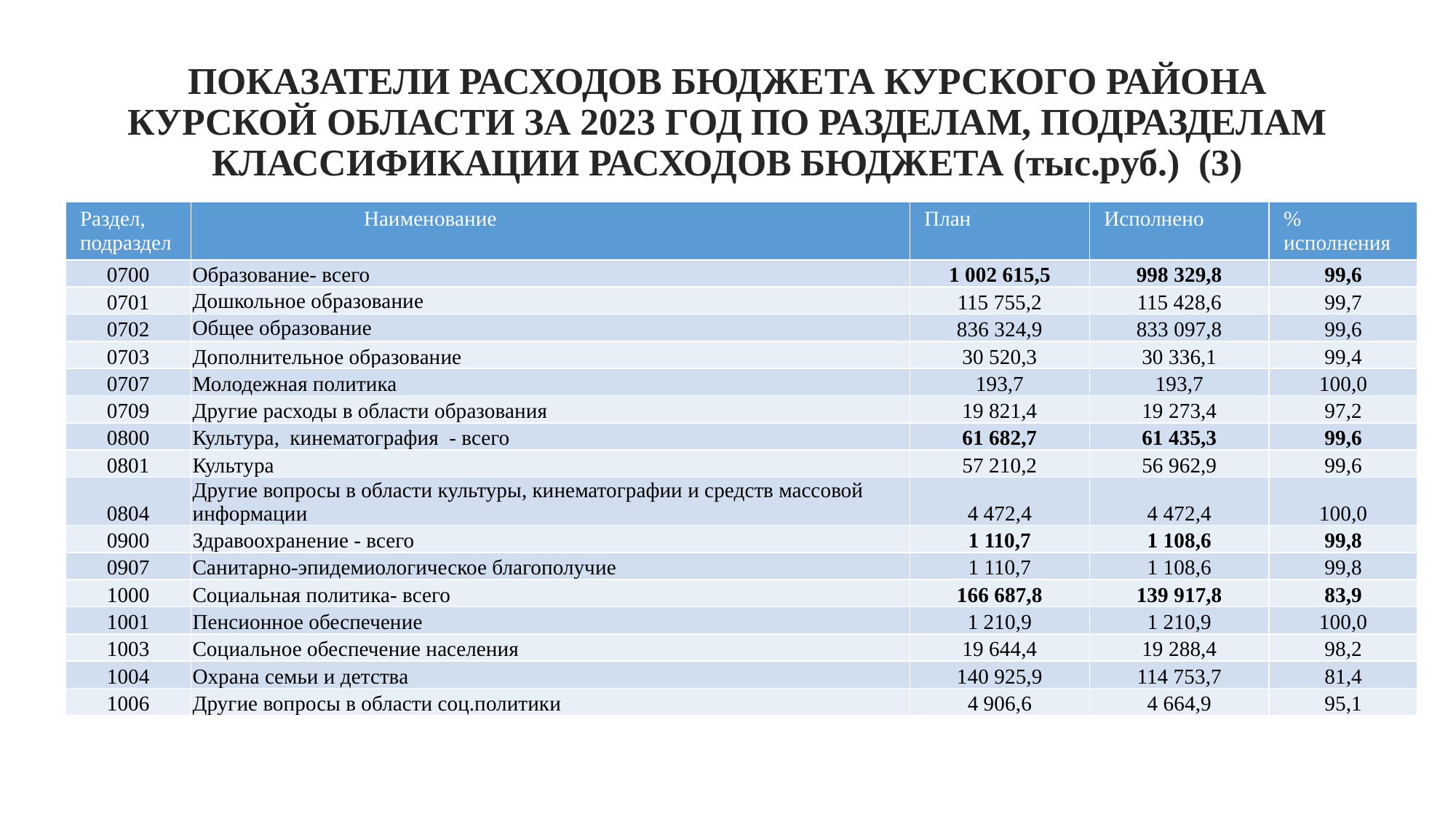

# ПОКАЗАТЕЛИ РАСХОДОВ БЮДЖЕТА КУРСКОГО РАЙОНА КУРСКОЙ ОБЛАСТИ ЗА 2023 ГОД ПО РАЗДЕЛАМ, ПОДРАЗДЕЛАМ КЛАССИФИКАЦИИ РАСХОДОВ БЮДЖЕТА (тыс.руб.)  (3)
| Раздел, подраздел | Наименование | План | Исполнено | % исполнения |
| --- | --- | --- | --- | --- |
| 0700 | Образование- всего | 1 002 615,5 | 998 329,8 | 99,6 |
| 0701 | Дошкольное образование | 115 755,2 | 115 428,6 | 99,7 |
| 0702 | Общее образование | 836 324,9 | 833 097,8 | 99,6 |
| 0703 | Дополнительное образование | 30 520,3 | 30 336,1 | 99,4 |
| 0707 | Молодежная политика | 193,7 | 193,7 | 100,0 |
| 0709 | Другие расходы в области образования | 19 821,4 | 19 273,4 | 97,2 |
| 0800 | Культура, кинематография - всего | 61 682,7 | 61 435,3 | 99,6 |
| 0801 | Культура | 57 210,2 | 56 962,9 | 99,6 |
| 0804 | Другие вопросы в области культуры, кинематографии и средств массовой информации | 4 472,4 | 4 472,4 | 100,0 |
| 0900 | Здравоохранение - всего | 1 110,7 | 1 108,6 | 99,8 |
| 0907 | Санитарно-эпидемиологическое благополучие | 1 110,7 | 1 108,6 | 99,8 |
| 1000 | Социальная политика- всего | 166 687,8 | 139 917,8 | 83,9 |
| 1001 | Пенсионное обеспечение | 1 210,9 | 1 210,9 | 100,0 |
| 1003 | Социальное обеспечение населения | 19 644,4 | 19 288,4 | 98,2 |
| 1004 | Охрана семьи и детства | 140 925,9 | 114 753,7 | 81,4 |
| 1006 | Другие вопросы в области соц.политики | 4 906,6 | 4 664,9 | 95,1 |